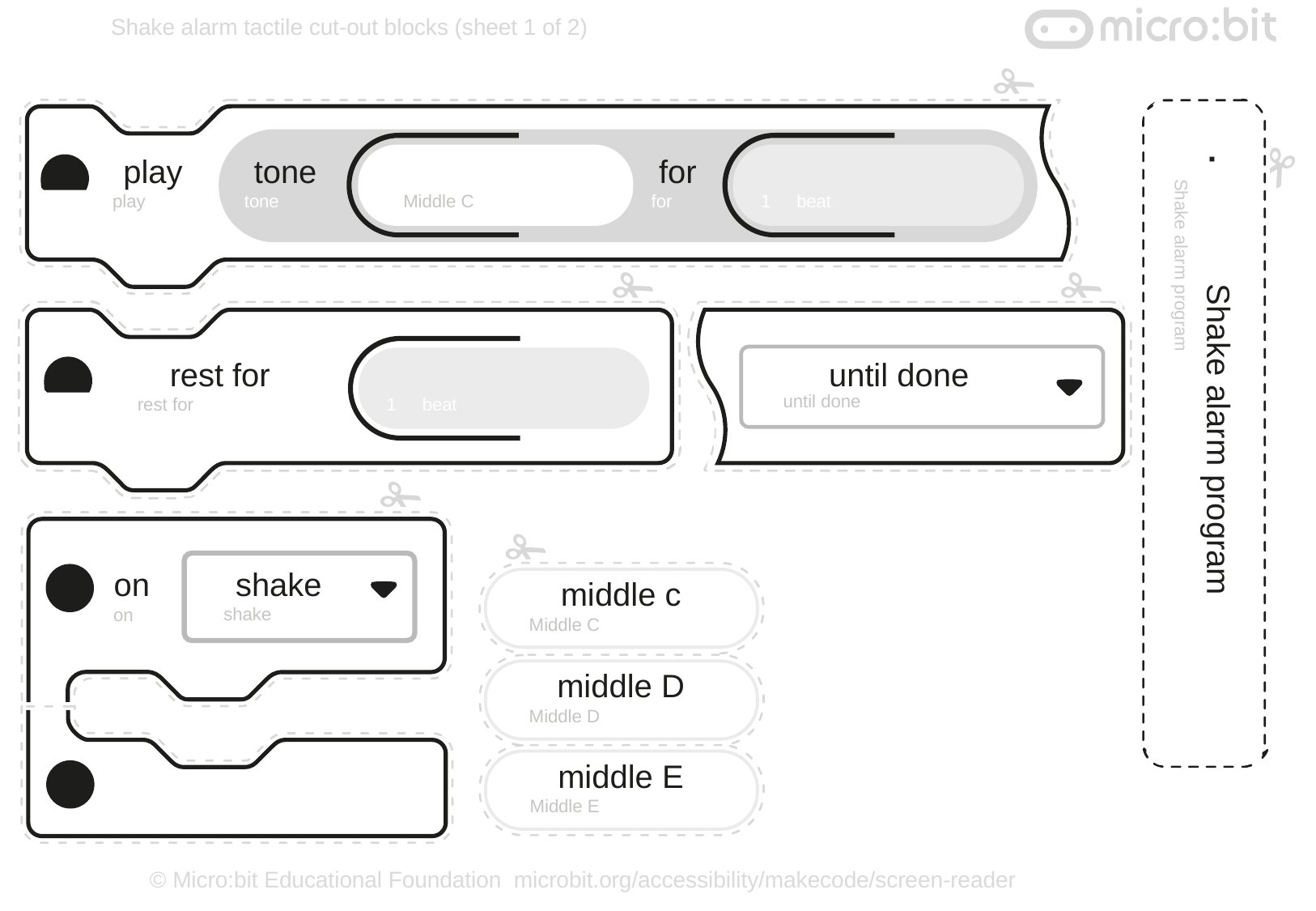

Shake alarm tactile cut-out blocks (sheet 1 of 2)

⠠
Shake alarm program
Shake alarm program

© Micro:bit Educational Foundation  microbit.org/accessibility/makecode/screen-reader

tone
for
play

tone
for
play
Middle C
1
beat

until done
rest for

until done
1
beat
rest for

shake
on

middle c

shake
on
Middle C

middle D

Middle D

middle E

Middle E